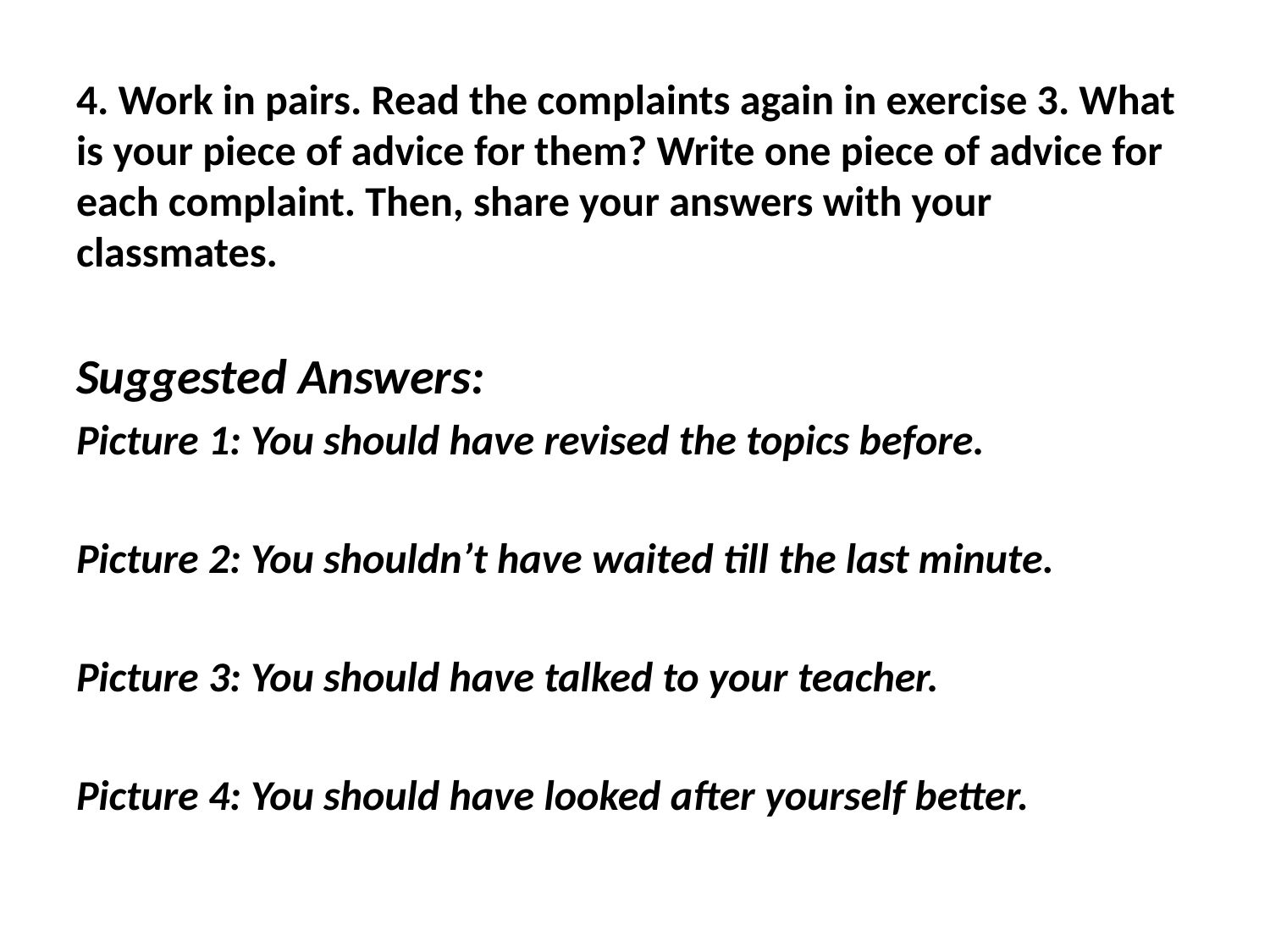

4. Work in pairs. Read the complaints again in exercise 3. What is your piece of advice for them? Write one piece of advice for each complaint. Then, share your answers with your classmates.

Suggested Answers:
Picture 1: You should have revised the topics before.

Picture 2: You shouldn’t have waited till the last minute.

Picture 3: You should have talked to your teacher.

Picture 4: You should have looked after yourself better.